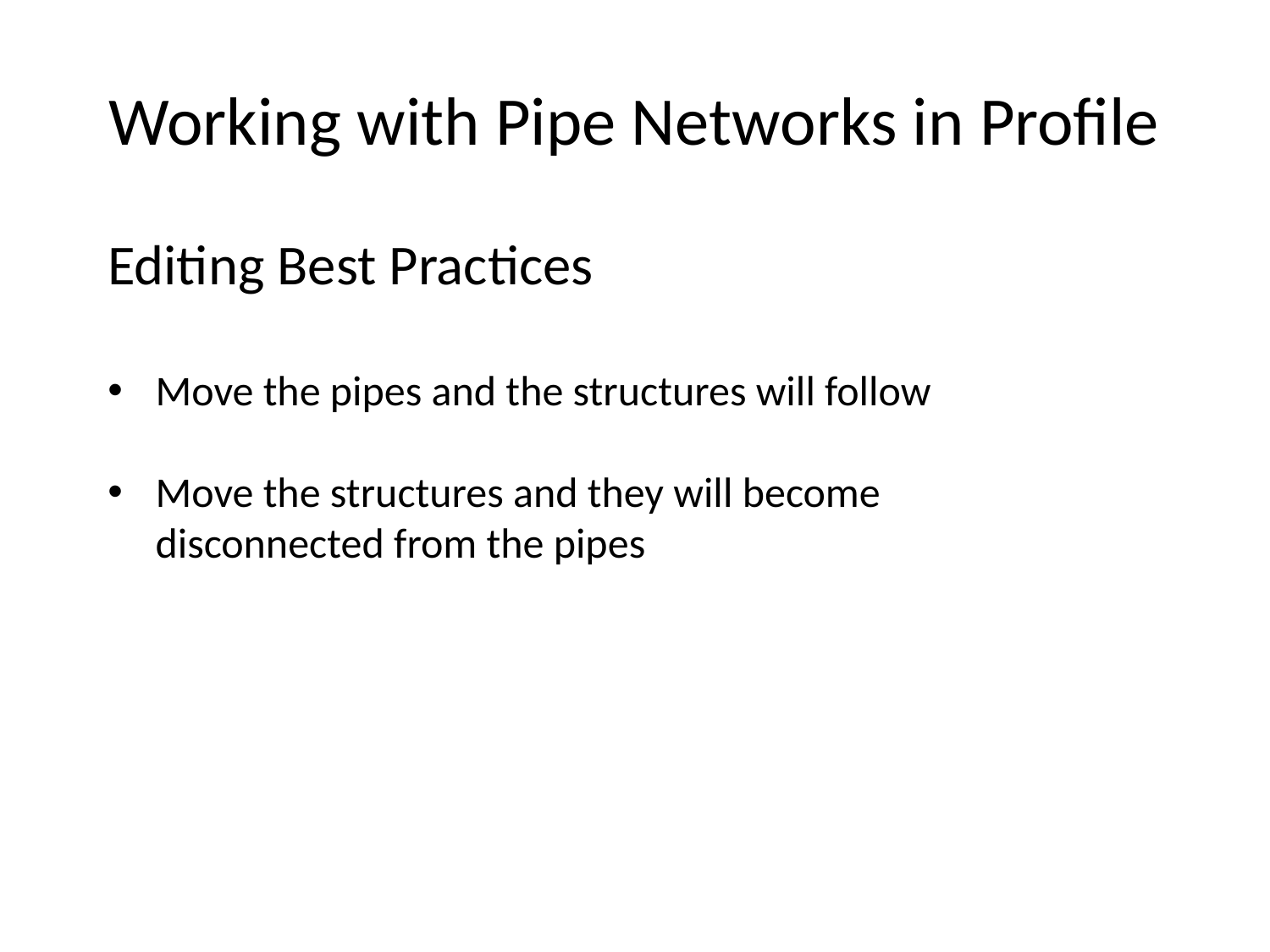

# Working with Pipe Networks in Profile
Editing Best Practices

Move the pipes and the structures will follow

Move the structures and they will become disconnected from the pipes